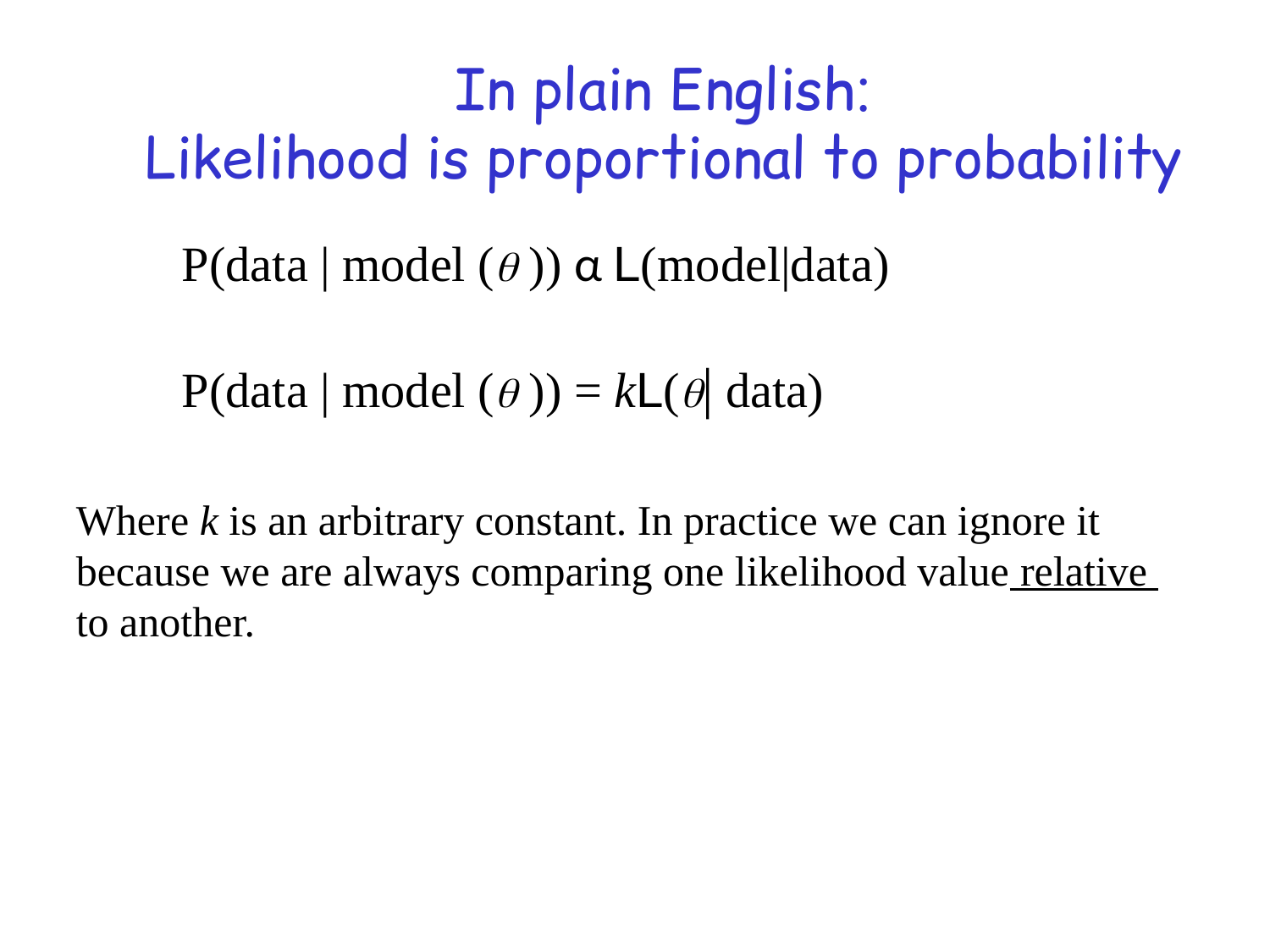

In plain English:
Likelihood is proportional to probability
P(data | model (θ )) α L(model|data)

P(data | model (θ )) = kL(θ| data)
Where k is an arbitrary constant. In practice we can ignore it
because we are always comparing one likelihood value relative
to another.